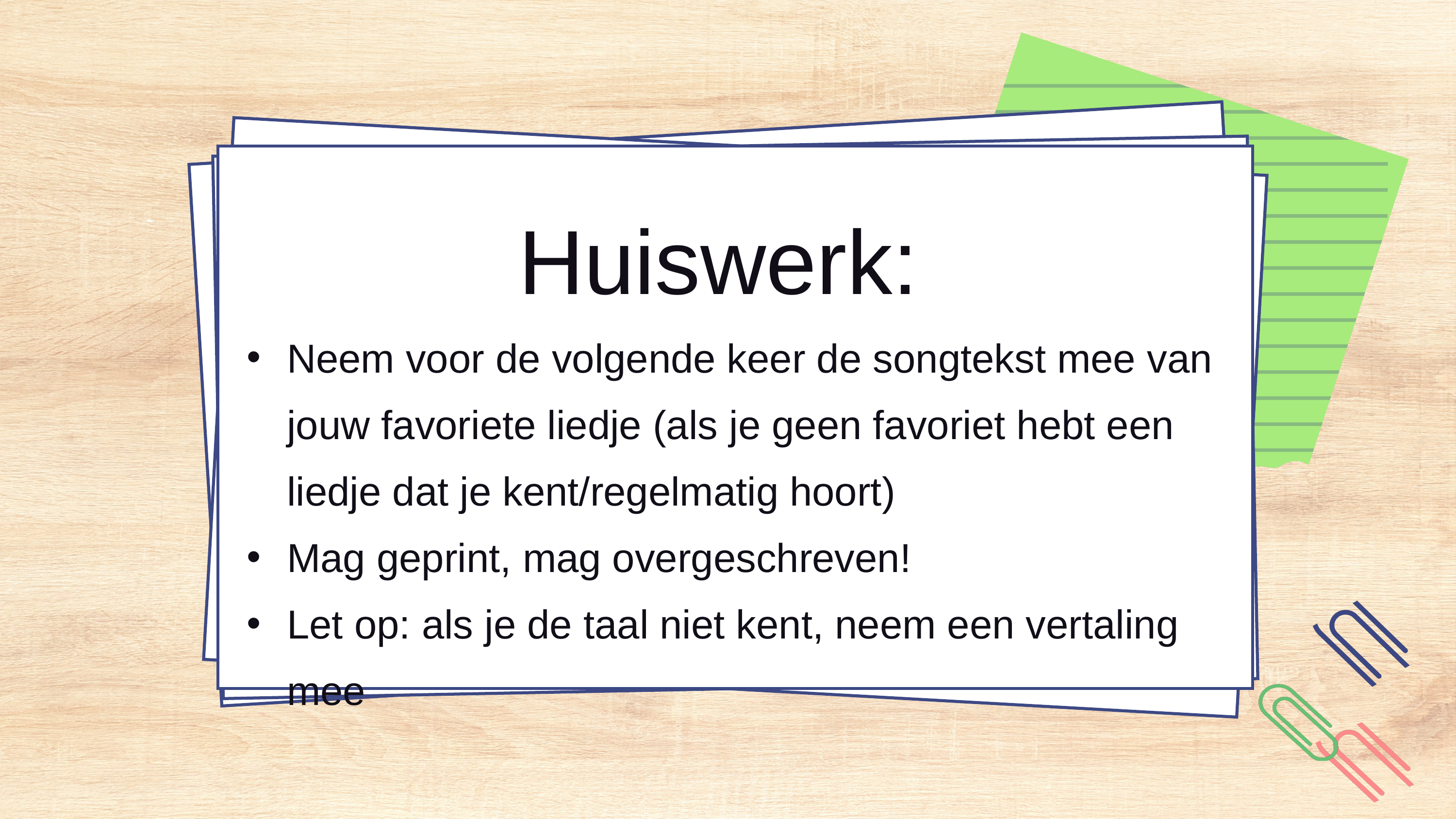

Huiswerk:
Neem voor de volgende keer de songtekst mee van jouw favoriete liedje (als je geen favoriet hebt een liedje dat je kent/regelmatig hoort)
Mag geprint, mag overgeschreven!
Let op: als je de taal niet kent, neem een vertaling mee